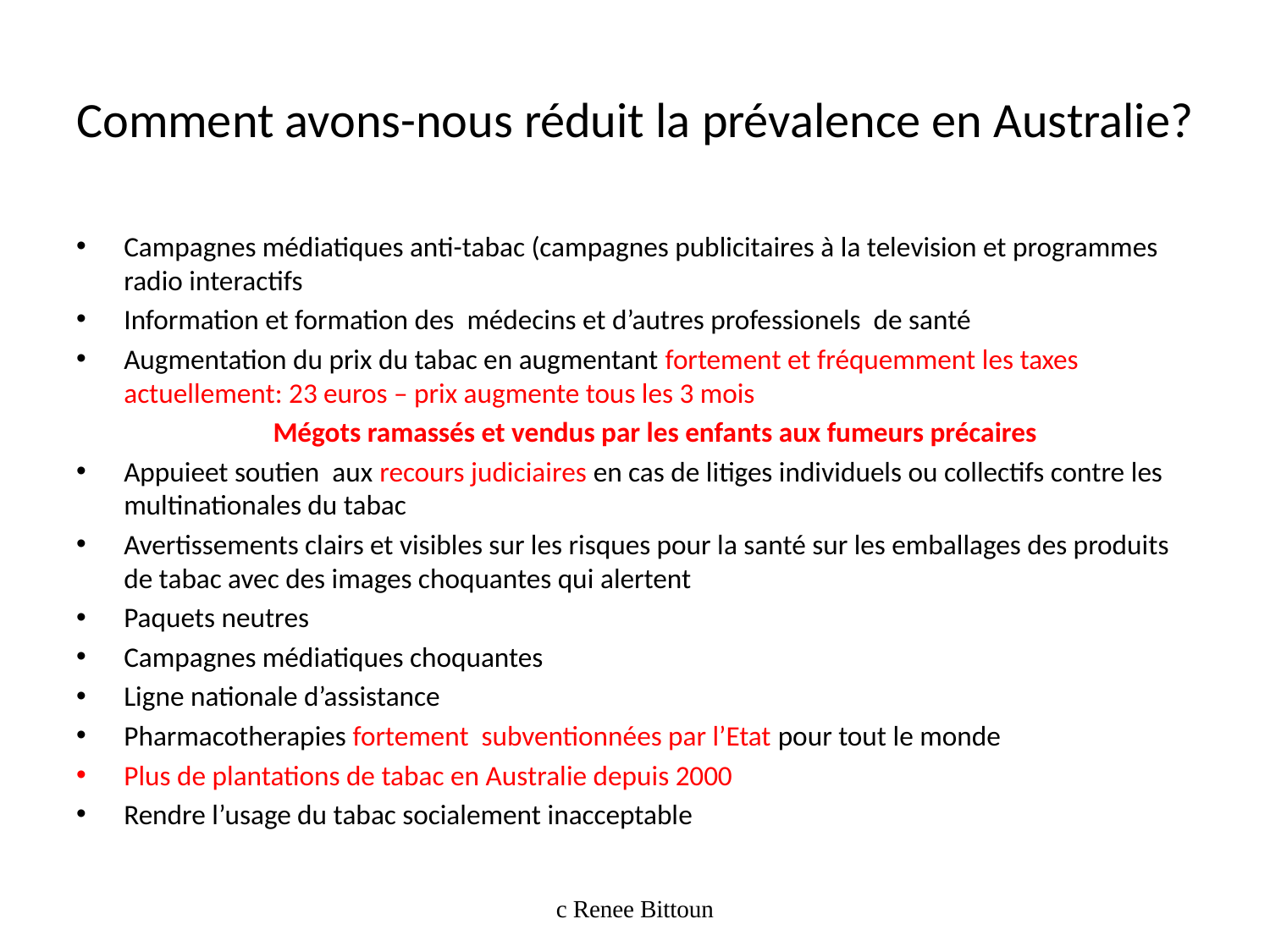

# Comment avons-nous réduit la prévalence en Australie?
Campagnes médiatiques anti-tabac (campagnes publicitaires à la television et programmes radio interactifs
Information et formation des  médecins et d’autres professionels  de santé
Augmentation du prix du tabac en augmentant fortement et fréquemment les taxes actuellement: 23 euros – prix augmente tous les 3 mois
                               Mégots ramassés et vendus par les enfants aux fumeurs précaires
Appuieet soutien  aux recours judiciaires en cas de litiges individuels ou collectifs contre les multinationales du tabac
Avertissements clairs et visibles sur les risques pour la santé sur les emballages des produits de tabac avec des images choquantes qui alertent
Paquets neutres
Campagnes médiatiques choquantes
Ligne nationale d’assistance
Pharmacotherapies fortement  subventionnées par l’Etat pour tout le monde
Plus de plantations de tabac en Australie depuis 2000
Rendre l’usage du tabac socialement inacceptable

c Renee Bittoun